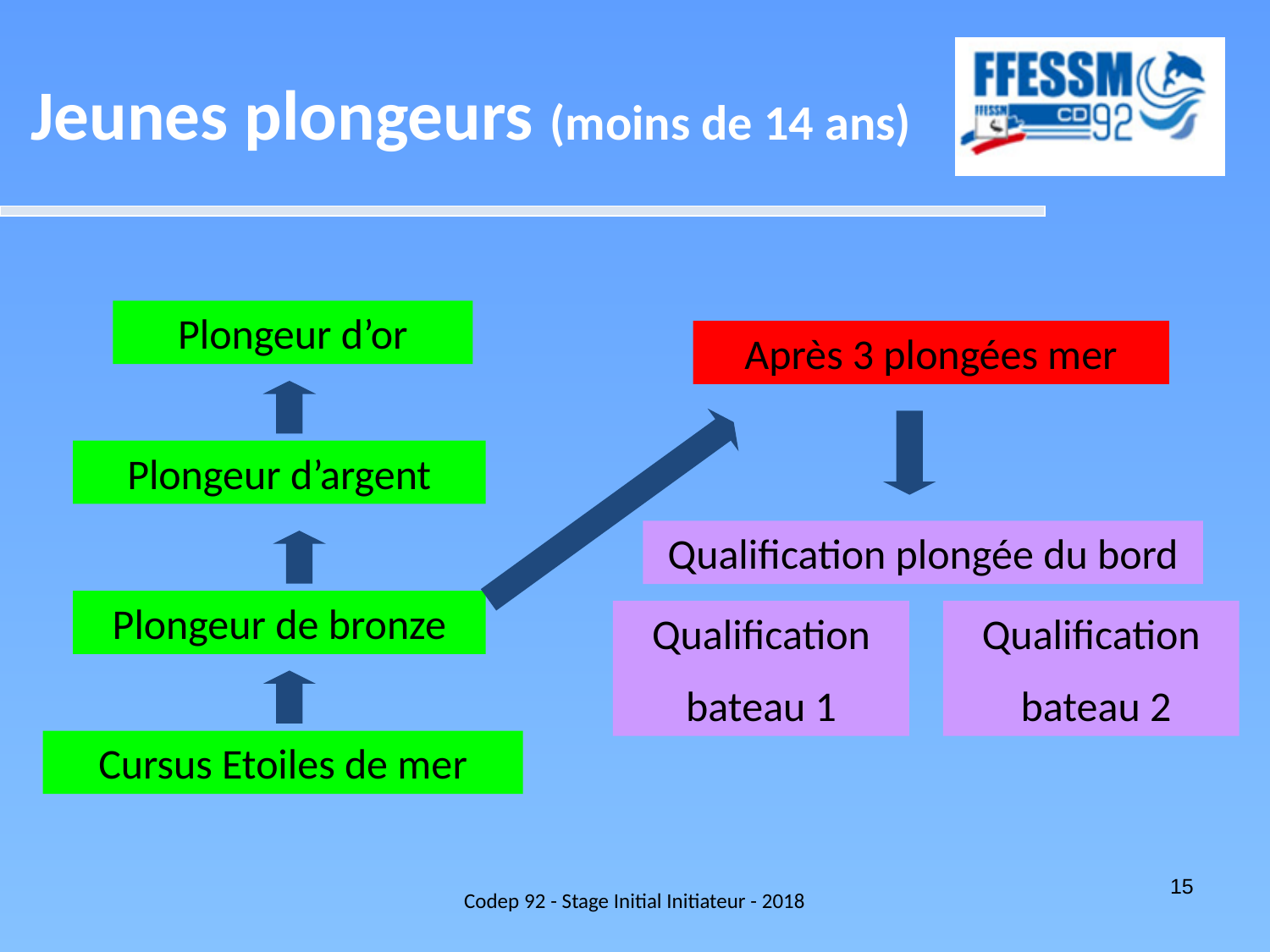

Jeunes plongeurs (moins de 14 ans)

Plongeur d’or

Après 3 plongées mer

Plongeur d’argent

Qualification plongée du bord

Plongeur de bronze
Qualification
bateau 1
Qualification
 bateau 2

Cursus Etoiles de mer
Codep 92 - Stage Initial Initiateur - 2018
15